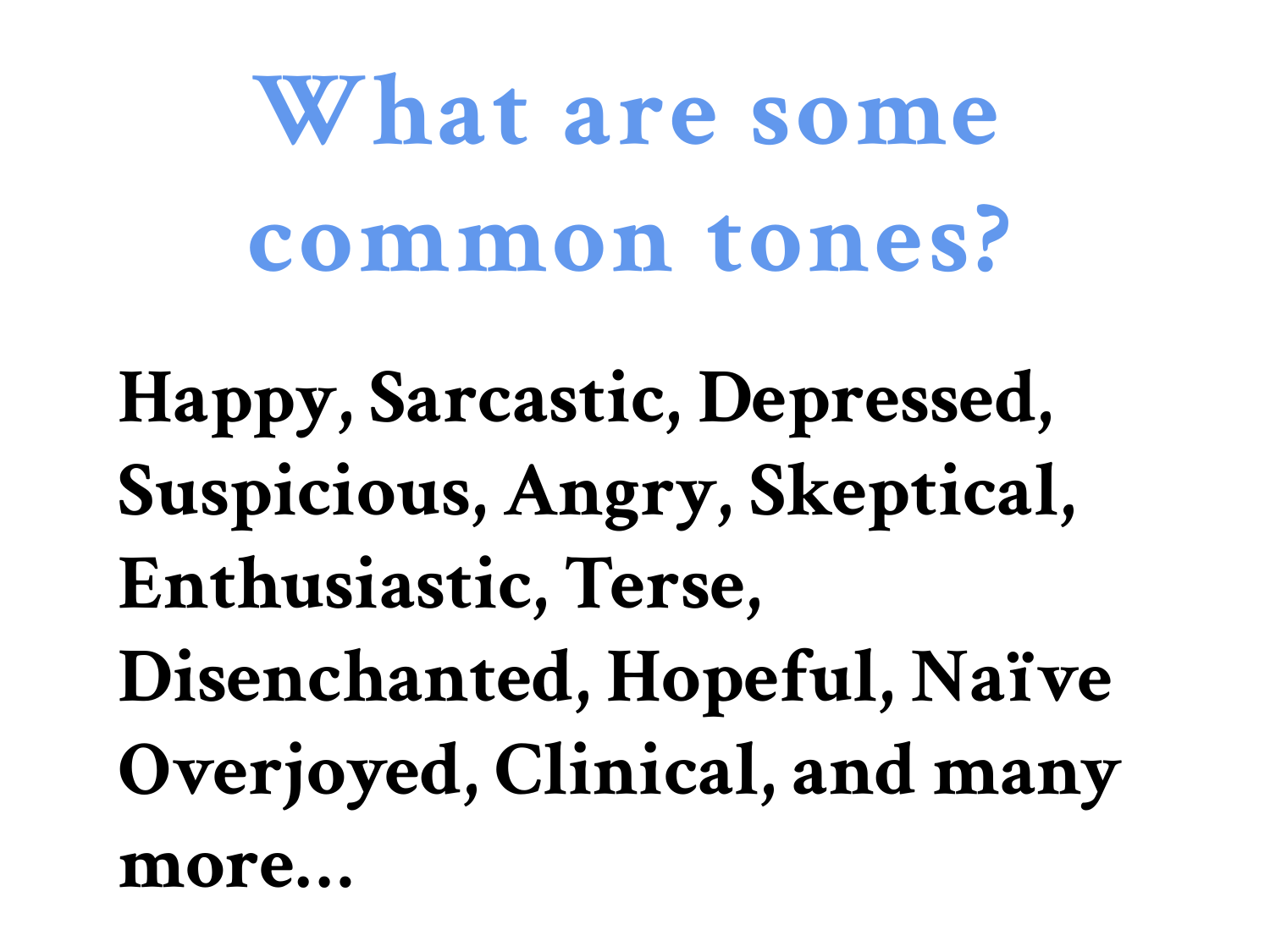

What are some common tones?
Happy, Sarcastic, Depressed, Suspicious, Angry, Skeptical, Enthusiastic, Terse,
Disenchanted, Hopeful, Naïve
Overjoyed, Clinical, and many more…